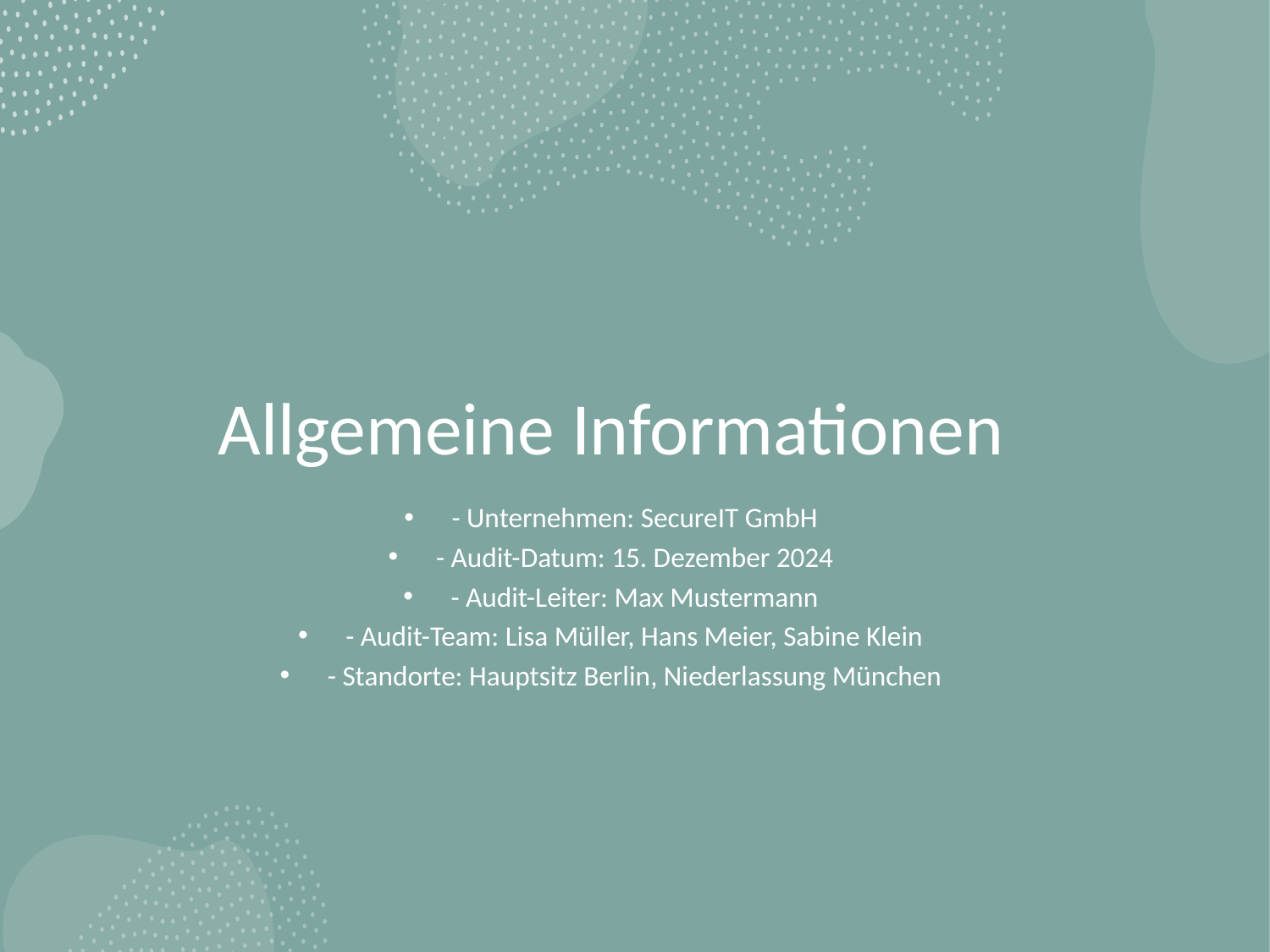

# Allgemeine Informationen
- Unternehmen: SecureIT GmbH
- Audit-Datum: 15. Dezember 2024
- Audit-Leiter: Max Mustermann
- Audit-Team: Lisa Müller, Hans Meier, Sabine Klein
- Standorte: Hauptsitz Berlin, Niederlassung München